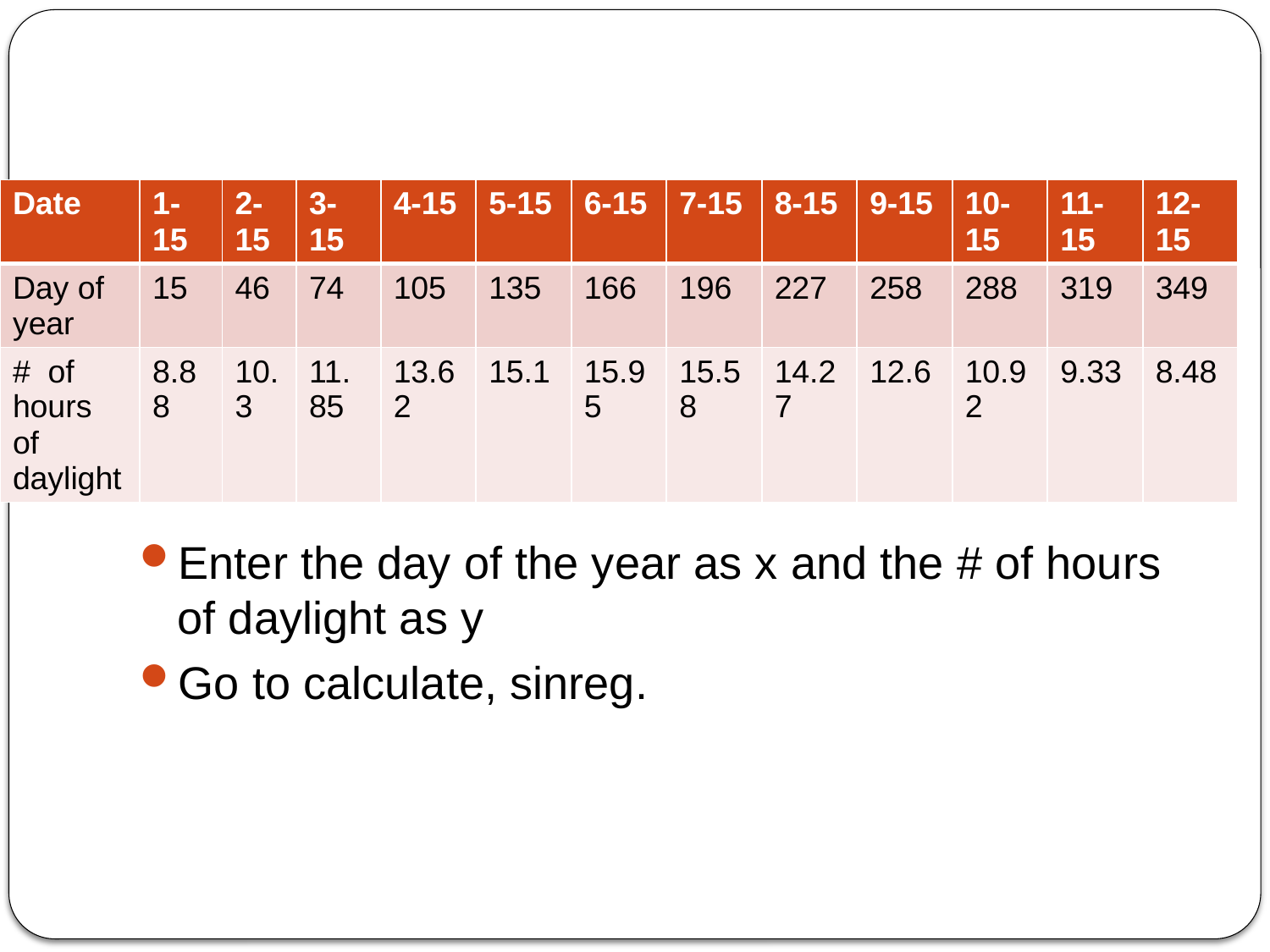

#
| Date | 1-15 | 2-15 | 3-15 | 4-15 | 5-15 | 6-15 | 7-15 | 8-15 | 9-15 | 10-15 | 11-15 | 12-15 |
| --- | --- | --- | --- | --- | --- | --- | --- | --- | --- | --- | --- | --- |
| Day of year | 15 | 46 | 74 | 105 | 135 | 166 | 196 | 227 | 258 | 288 | 319 | 349 |
| # of hours of daylight | 8.88 | 10.3 | 11.85 | 13.62 | 15.1 | 15.95 | 15.58 | 14.27 | 12.6 | 10.92 | 9.33 | 8.48 |

Enter the day of the year as x and the # of hours of daylight as y
Go to calculate, sinreg.